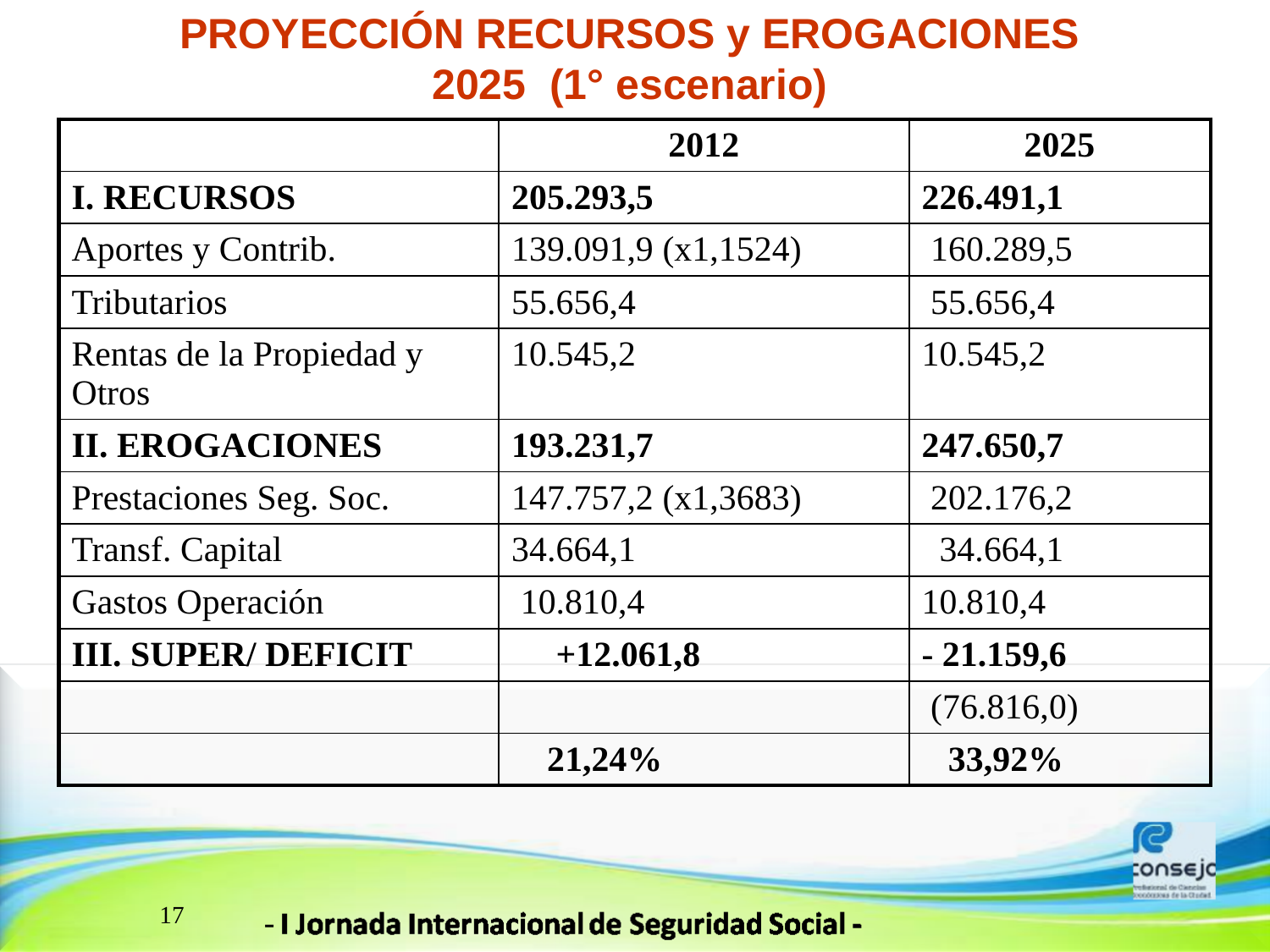

# PROYECCIÓN RECURSOS y EROGACIONES 2025  (1° escenario)
|  | 2012 | 2025 |
| --- | --- | --- |
| I. RECURSOS | 205.293,5 | 226.491,1 |
| Aportes y Contrib. | 139.091,9 (x1,1524) | 160.289,5 |
| Tributarios | 55.656,4 | 55.656,4 |
| Rentas de la Propiedad y Otros | 10.545,2 | 10.545,2 |
| II. EROGACIONES | 193.231,7 | 247.650,7 |
| Prestaciones Seg. Soc. | 147.757,2 (x1,3683) | 202.176,2 |
| Transf. Capital | 34.664,1 | 34.664,1 |
| Gastos Operación | 10.810,4 | 10.810,4 |
| III. SUPER/ DEFICIT | +12.061,8 | - 21.159,6 |
|  |  | (76.816,0) |
|  | 21,24% | 33,92% |
17